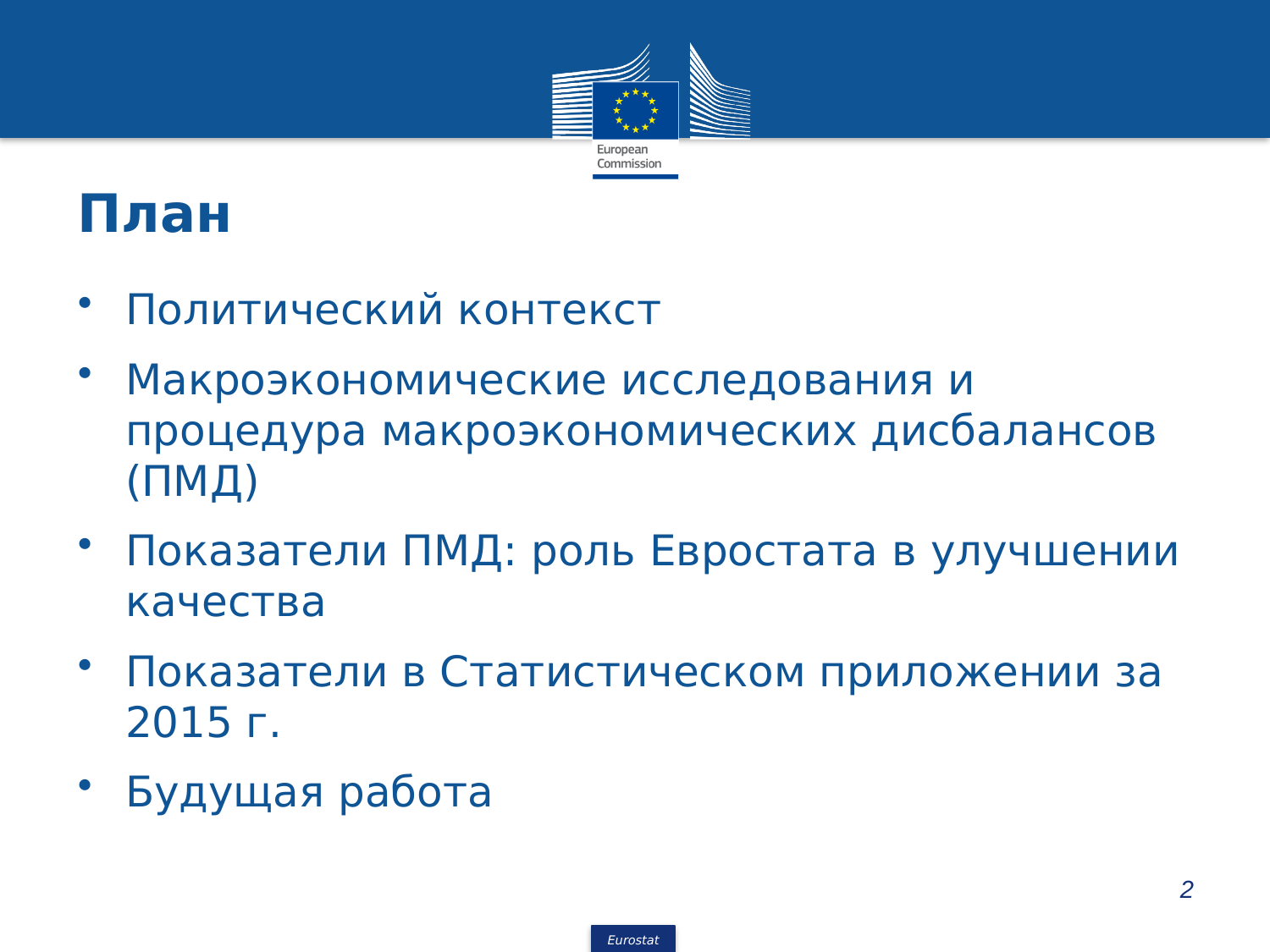

# План
Политический контекст
Макроэкономические исследования и процедура макроэкономических дисбалансов (ПМД)
Показатели ПМД: роль Евростата в улучшении качества
Показатели в Статистическом приложении за 2015 г.
Будущая работа

2